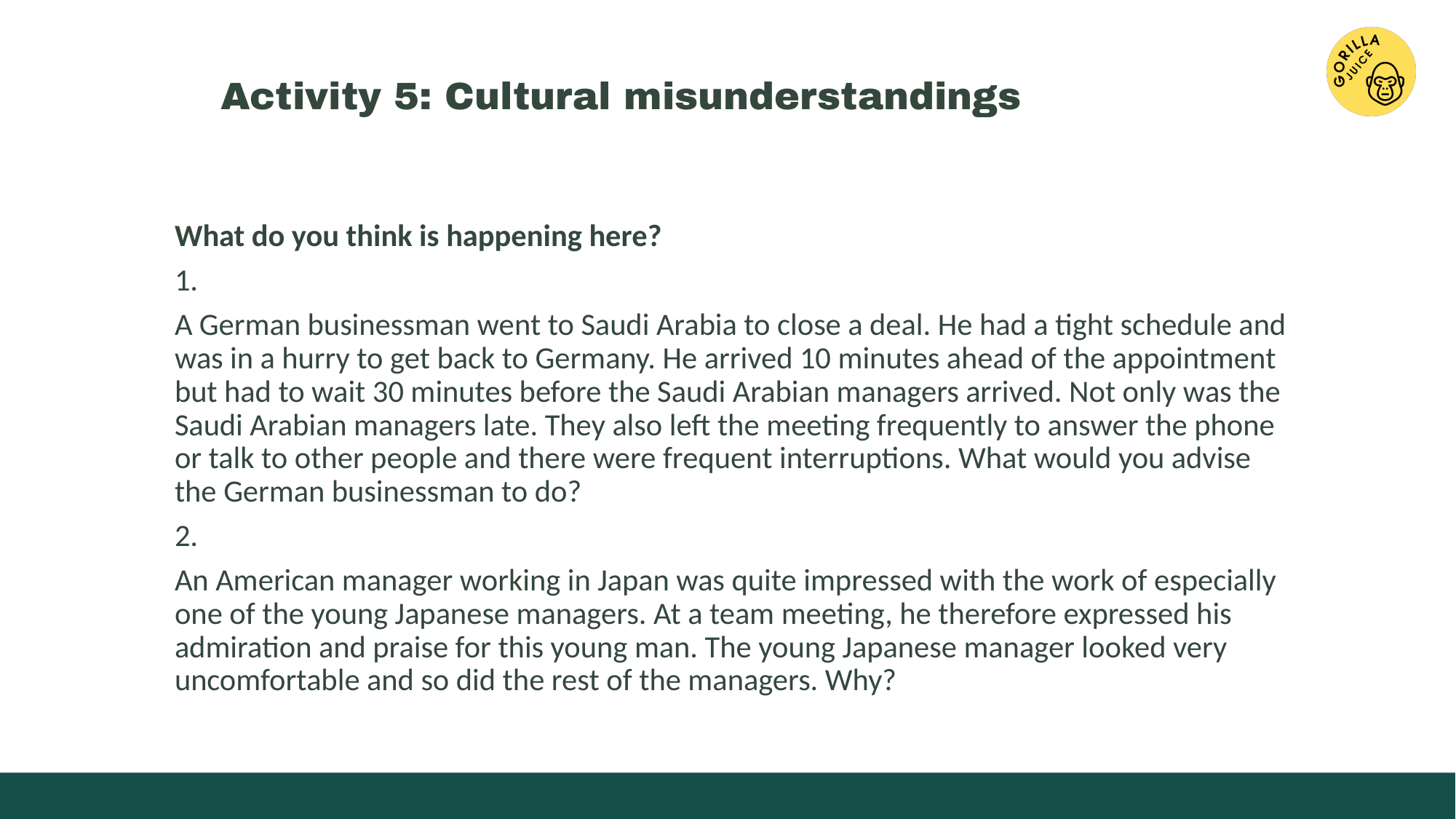

# Activity 5: Cultural misunderstandings

What do you think is happening here?
1.
A German businessman went to Saudi Arabia to close a deal. He had a tight schedule and was in a hurry to get back to Germany. He arrived 10 minutes ahead of the appointment but had to wait 30 minutes before the Saudi Arabian managers arrived. Not only was the Saudi Arabian managers late. They also left the meeting frequently to answer the phone or talk to other people and there were frequent interruptions. What would you advise the German businessman to do?
2.
An American manager working in Japan was quite impressed with the work of especially one of the young Japanese managers. At a team meeting, he therefore expressed his admiration and praise for this young man. The young Japanese manager looked very uncomfortable and so did the rest of the managers. Why?